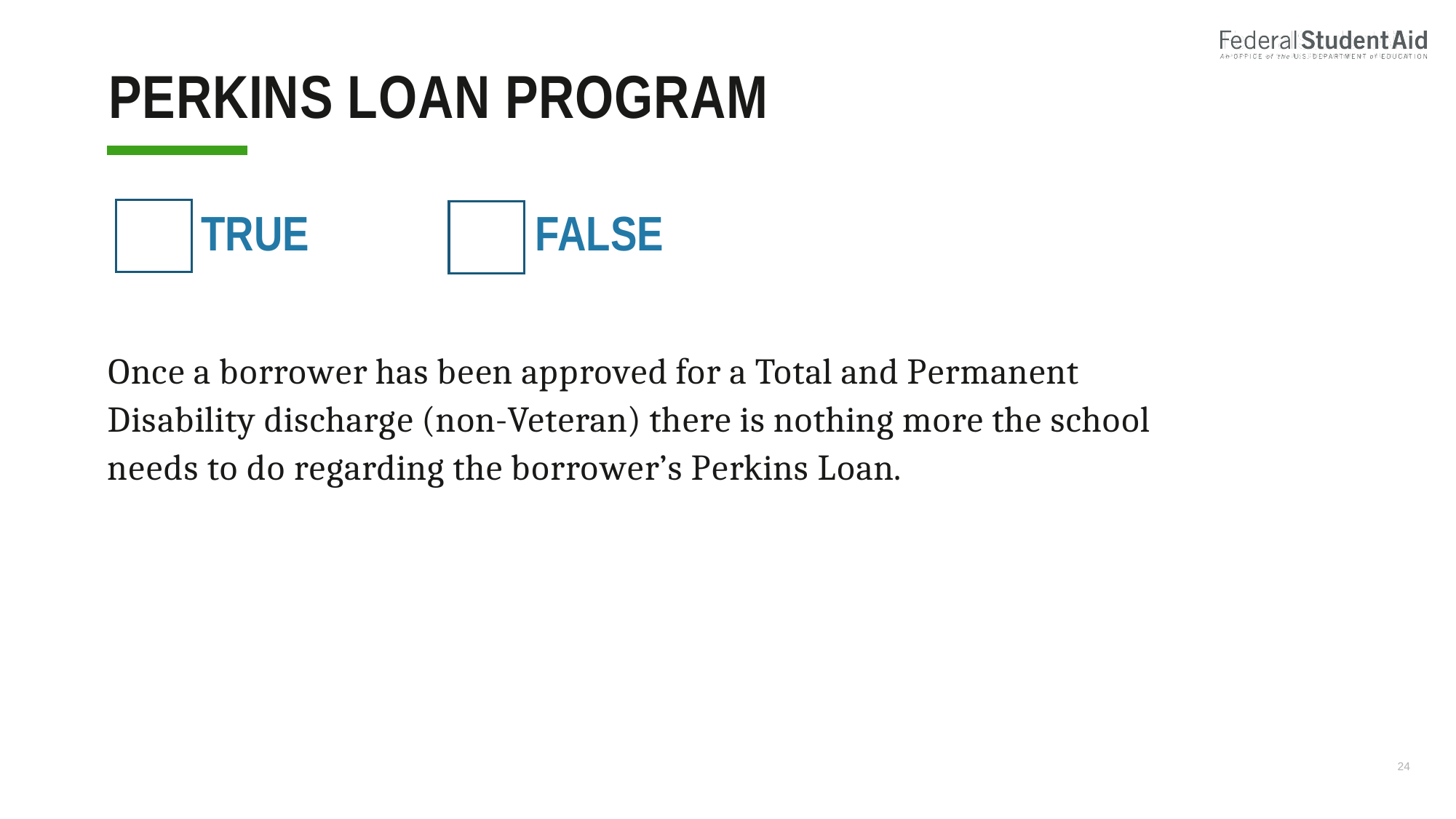

# Perkins loan program

           True                           false
Once a borrower has been approved for a Total and Permanent Disability discharge (non-Veteran) there is nothing more the school needs to do regarding the borrower’s Perkins Loan.
24